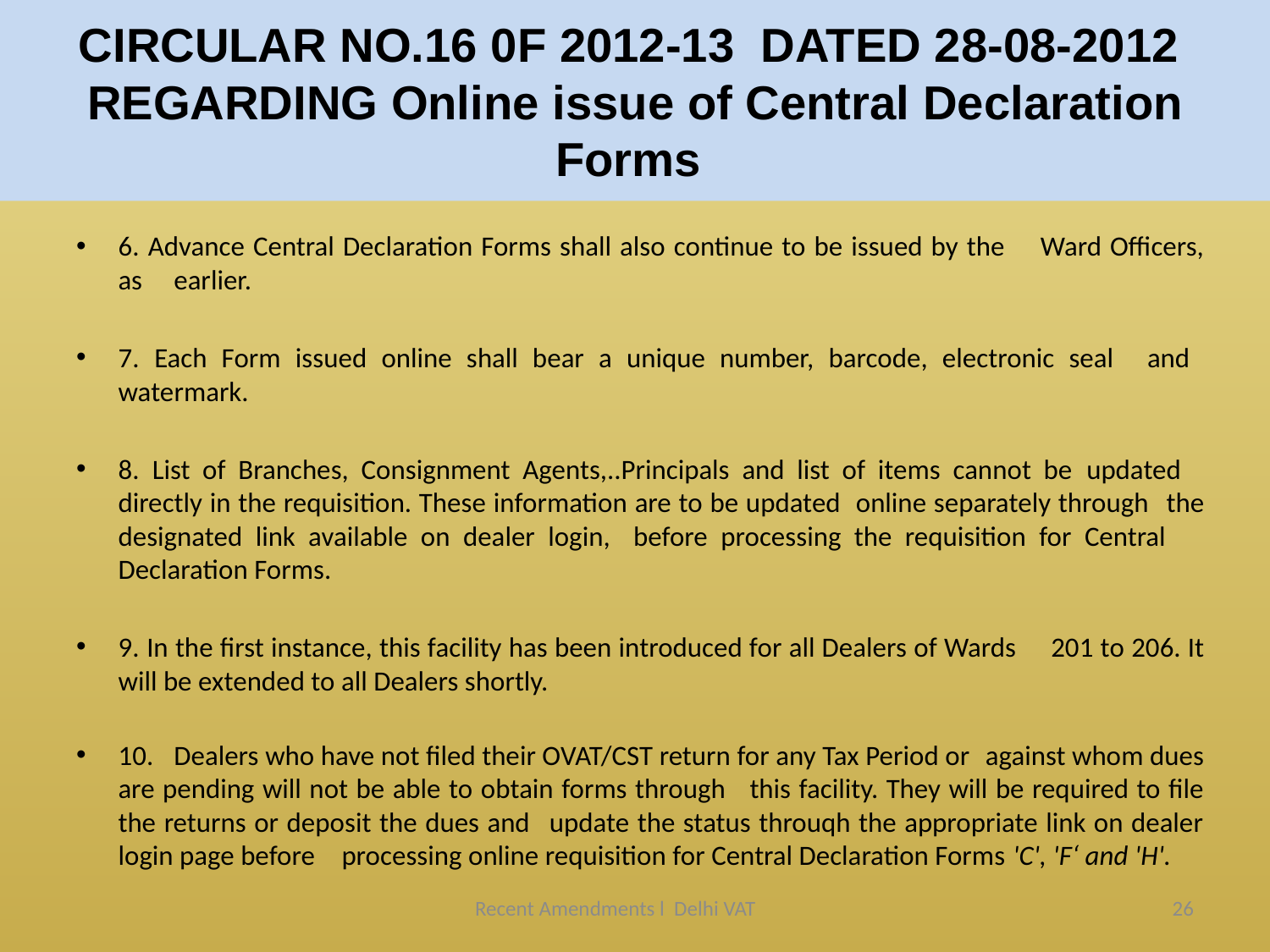

# CIRCULAR NO.16 0F 2012-13  DATED 28-08-2012 REGARDING Online issue of Central Declaration Forms
6. 	Advance Central Declaration Forms shall also continue to be issued by the 	Ward Officers, as 	earlier.

7. 	Each Form issued online shall bear a unique number, barcode, electronic seal 	and  watermark.

8. 	List of Branches, Consignment Agents,..Principals and list of items cannot be 	updated 	directly in the requisition. These information are to be updated 	online separately through 	the designated link available on dealer login, 	before processing the requisition for Central 	Declaration Forms.

9. 	In the first instance, this facility has been introduced for all Dealers of Wards 	201 to 206. It will be extended to all Dealers shortly.

10.	Dealers who have not filed their OVAT/CST return for any Tax Period or 	against whom dues are pending will not be able to obtain forms through 	this facility. They will be required to file the returns or deposit the dues and 	update the status throuqh the appropriate link on dealer login page before 	processing online requisition for Central Declaration Forms 'C', 'F‘ and 'H'.

Recent Amendments l  Delhi VAT
26